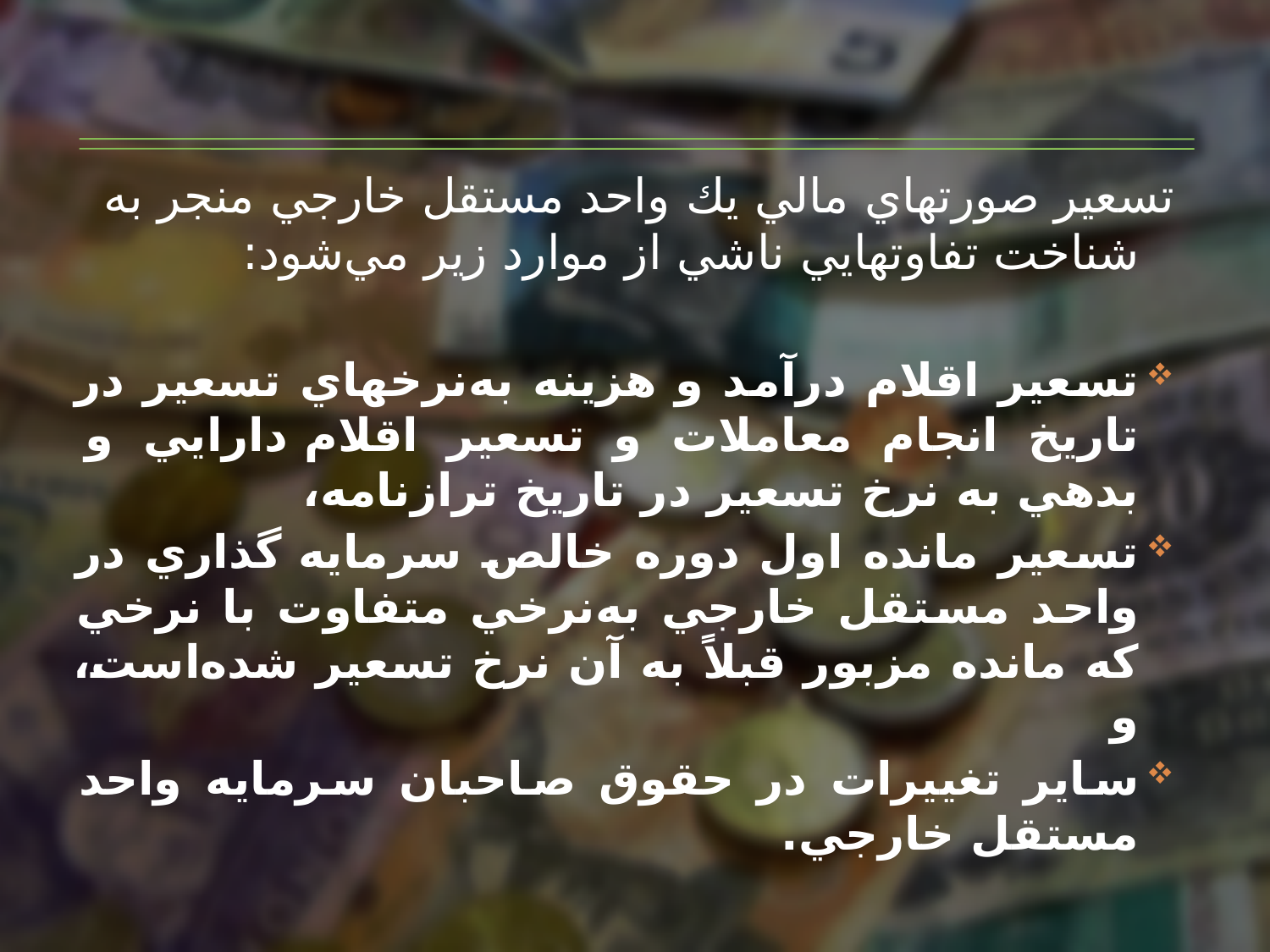

تسعير صورتهاي‌ مالي‌ يك‌ واحد مستقل‌ خارجي‌ منجر به‌ شناخت‌ تفاوتهايي‌ ناشي از موارد زير مي‌شود:

تسعير اقلام‌ درآمد و هزينه‌ به‌نرخهاي‌ تسعير در تاريخ‌ انجام‌ معاملات‌ و تسعير اقلام‌ دارايي‌ و بدهي‌ به‌ نرخ‌ تسعير در تاريخ‌ ترازنامه‌،
تسعير مانده‌ اول‌ دوره‌ خالص‌ سرمايه‌ گذاري‌ در واحد مستقل‌ خارجي‌ به‌نرخي‌ متفاوت ‌با نرخي‌ كه‌ مانده‌ مزبور قبلاً به‌ آن‌ نرخ‌ تسعير شده‌است‌، و
ساير تغييرات‌ در حقوق‌ صاحبان‌ سرمايه‌ واحد مستقل‌ خارجي‌.